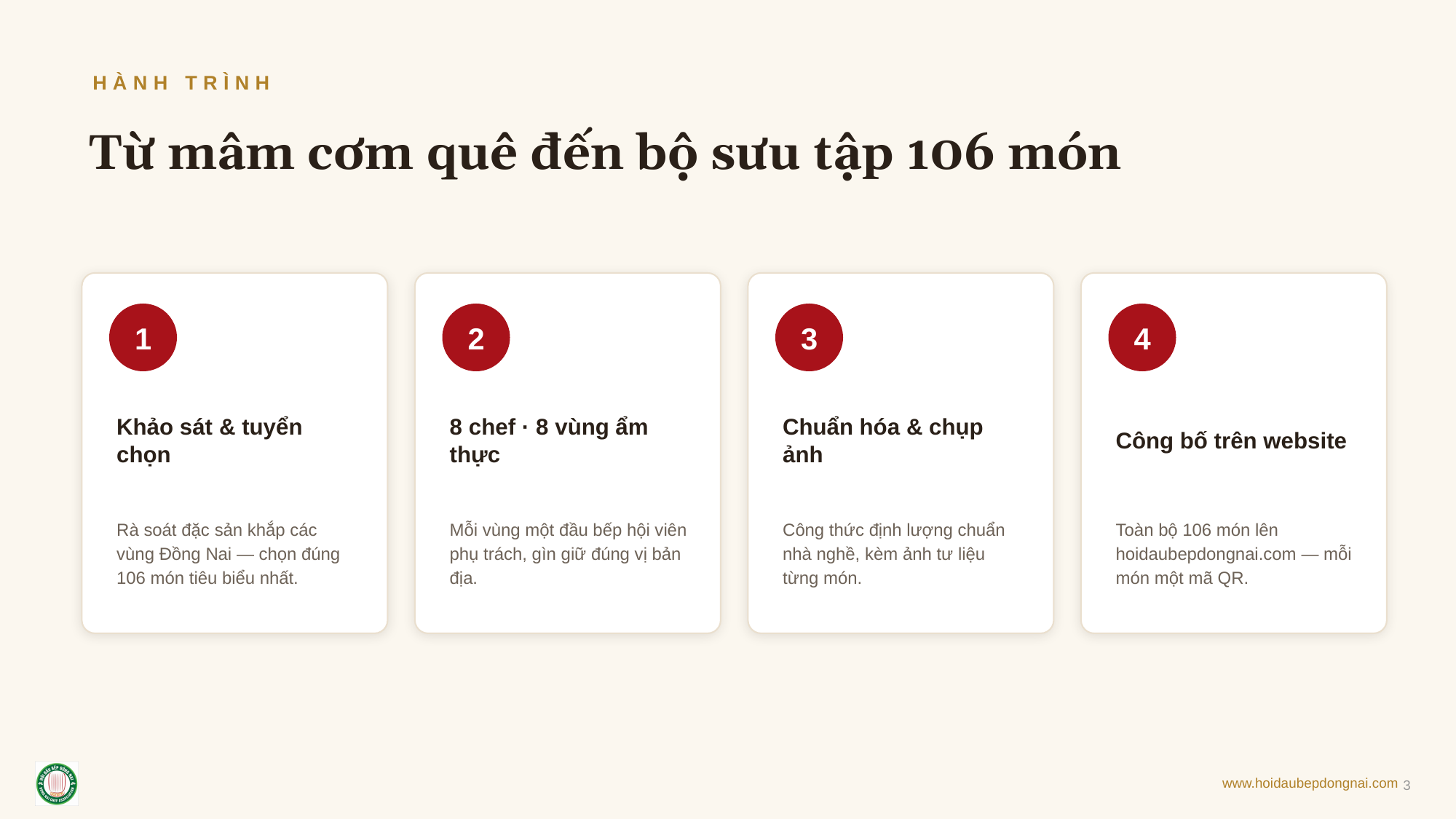

HÀNH TRÌNH
Từ mâm cơm quê đến bộ sưu tập 106 món

1

2

3

4
Khảo sát & tuyển chọn
8 chef · 8 vùng ẩm thực
Chuẩn hóa & chụp ảnh
Công bố trên website
Rà soát đặc sản khắp các vùng Đồng Nai — chọn đúng 106 món tiêu biểu nhất.
Mỗi vùng một đầu bếp hội viên phụ trách, gìn giữ đúng vị bản địa.
Công thức định lượng chuẩn nhà nghề, kèm ảnh tư liệu từng món.
Toàn bộ 106 món lên hoidaubepdongnai.com — mỗi món một mã QR.
3